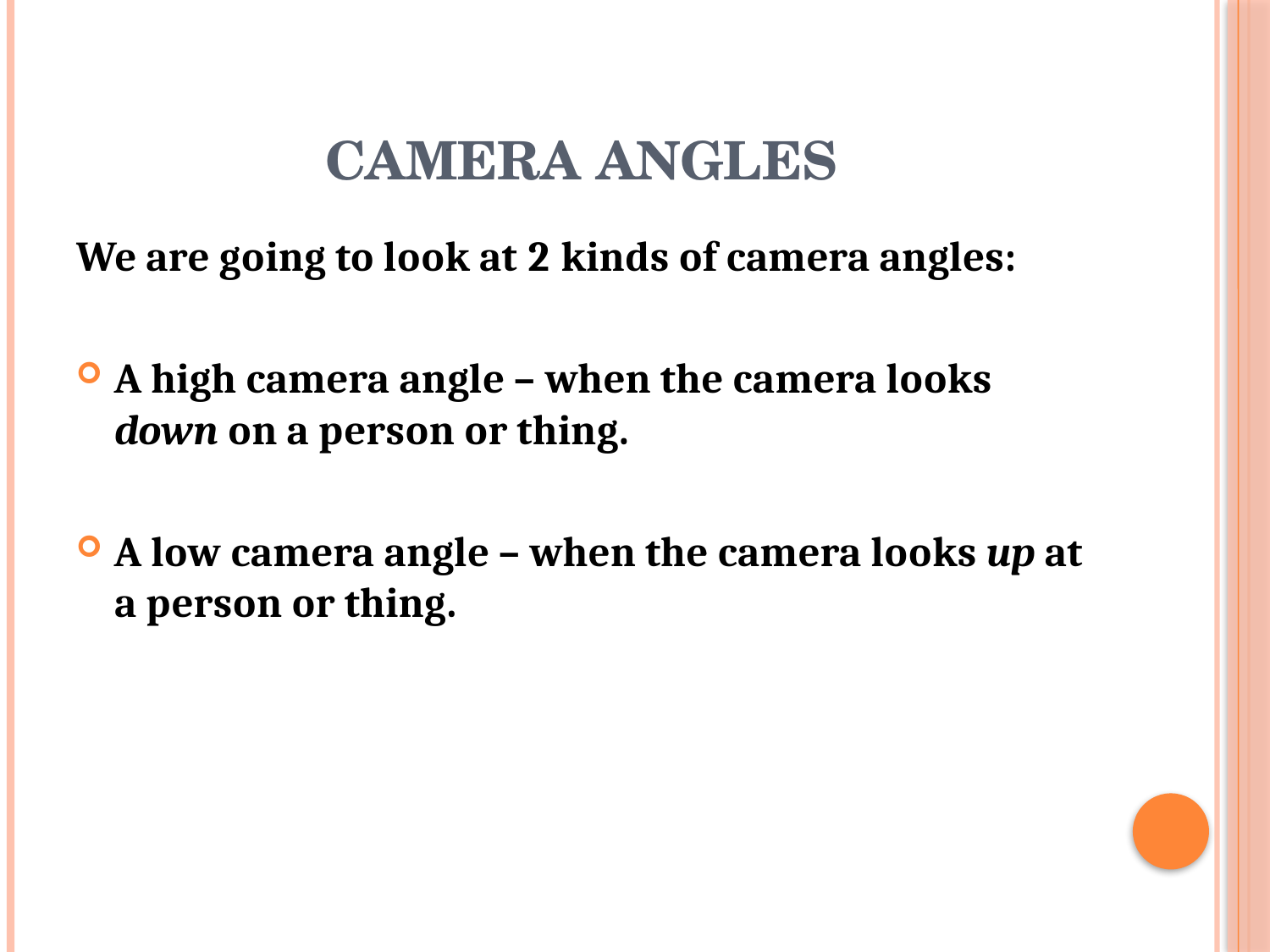

# Camera Angles
We are going to look at 2 kinds of camera angles:

A high camera angle – when the camera looks down on a person or thing.

A low camera angle – when the camera looks up at a person or thing.